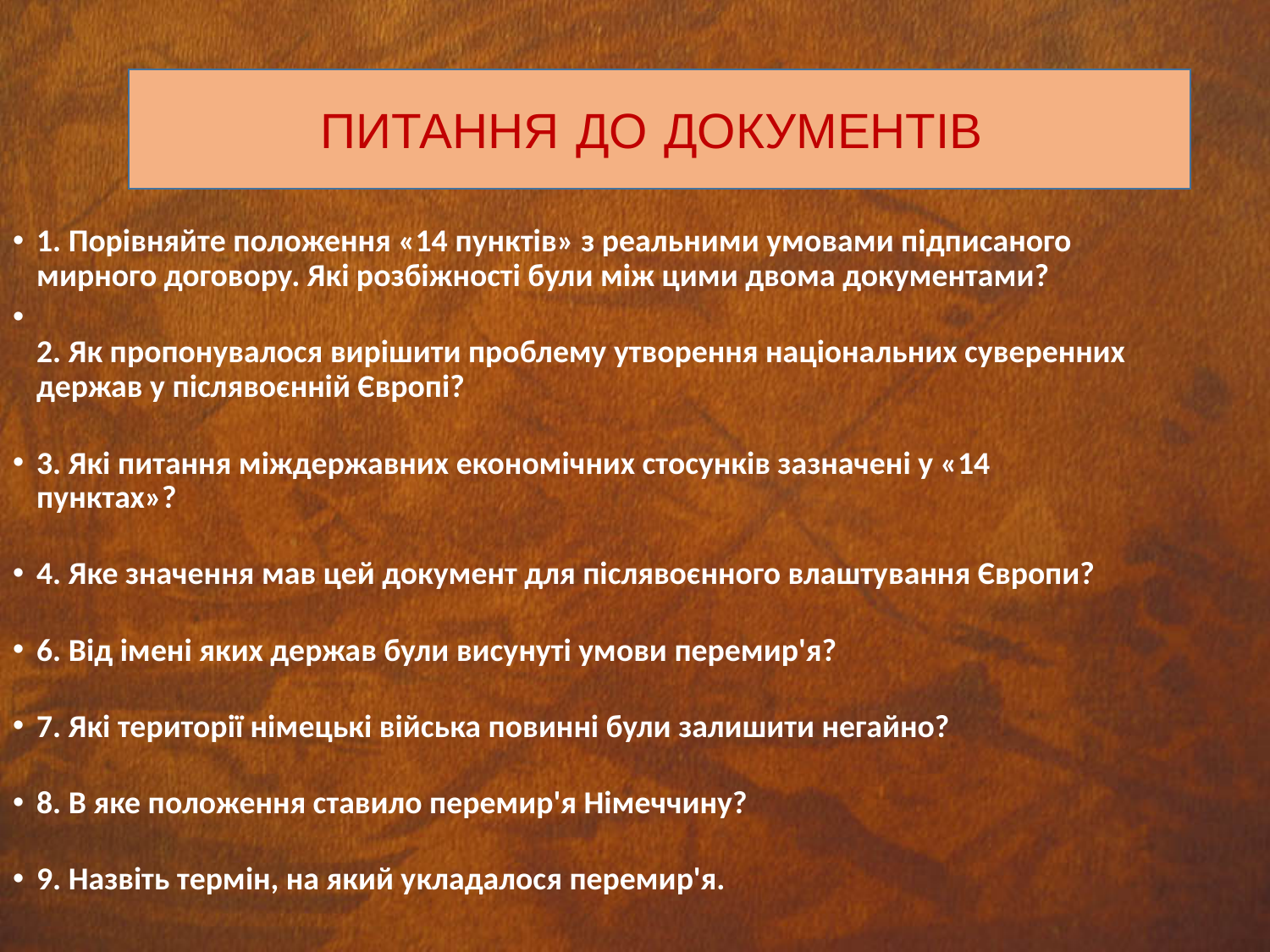

ПИТАННЯ ДО ДОКУМЕНТІВ
1. Порівняйте положення «14 пунктів» з реальними умовами підписаного мирного договору. Які розбіжності були між цими двома документами?
2. Як пропонувалося вирішити проблему утворення національних суверенних держав у післявоєнній Європі?
3. Які питання міждержавних економічних стосунків зазначені у «14 пунктах»?
4. Яке значення мав цей документ для післявоєнного влаштування Європи?
6. Від імені яких держав були висунуті умови перемир'я?
7. Які території німецькі війська повинні були залишити негайно?
8. В яке положення ставило перемир'я Німеччину?
9. Назвіть термін, на який укладалося перемир'я.